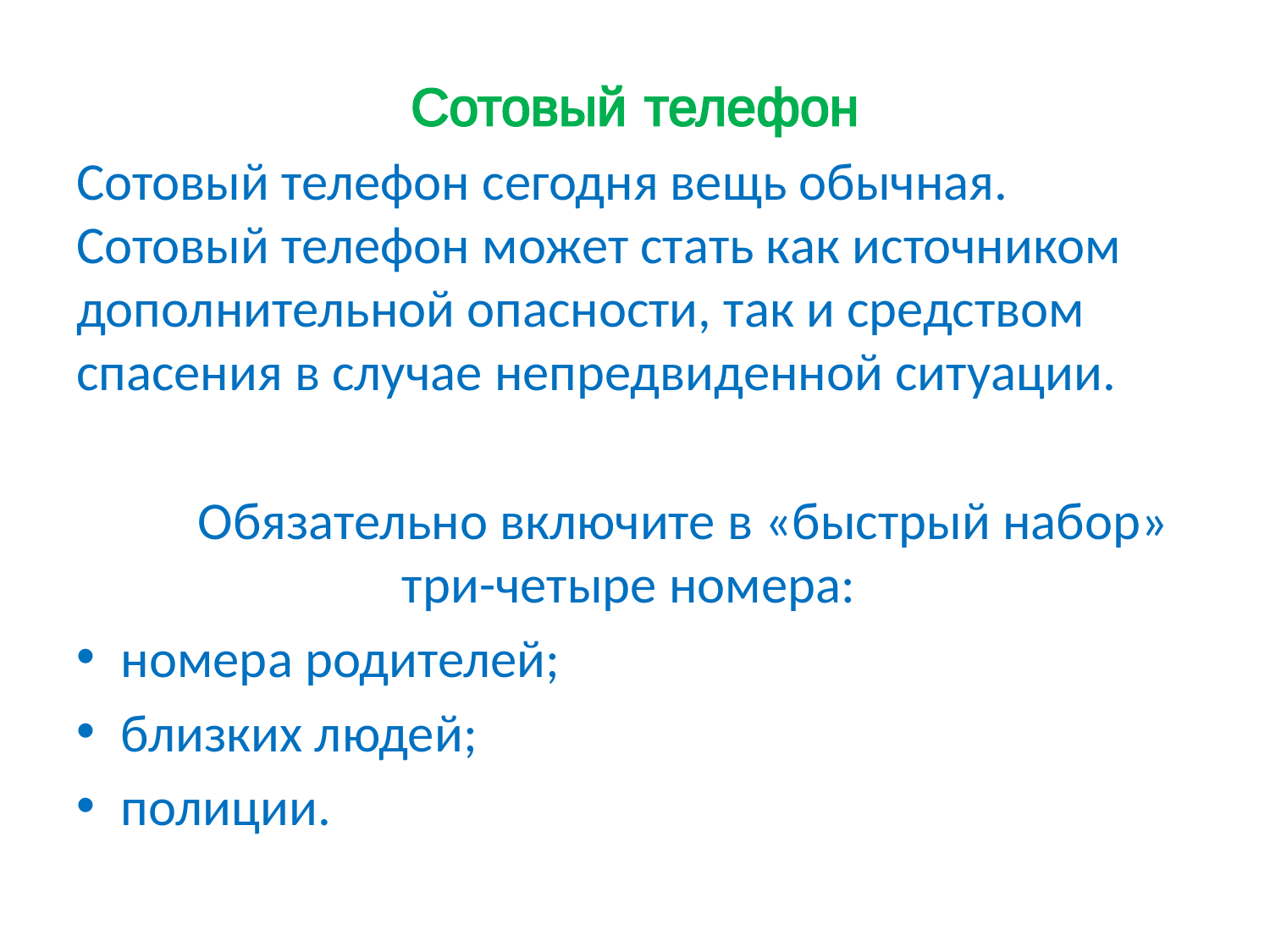

Сотовый телефон
Сотовый телефон сегодня вещь обычная. Сотовый телефон может стать как источником дополнительной опасности, так и средством спасения в случае непредвиденной ситуации.

        Обязательно включите в «быстрый набор» три-четыре номера:
номера родителей;
близких людей;
полиции.